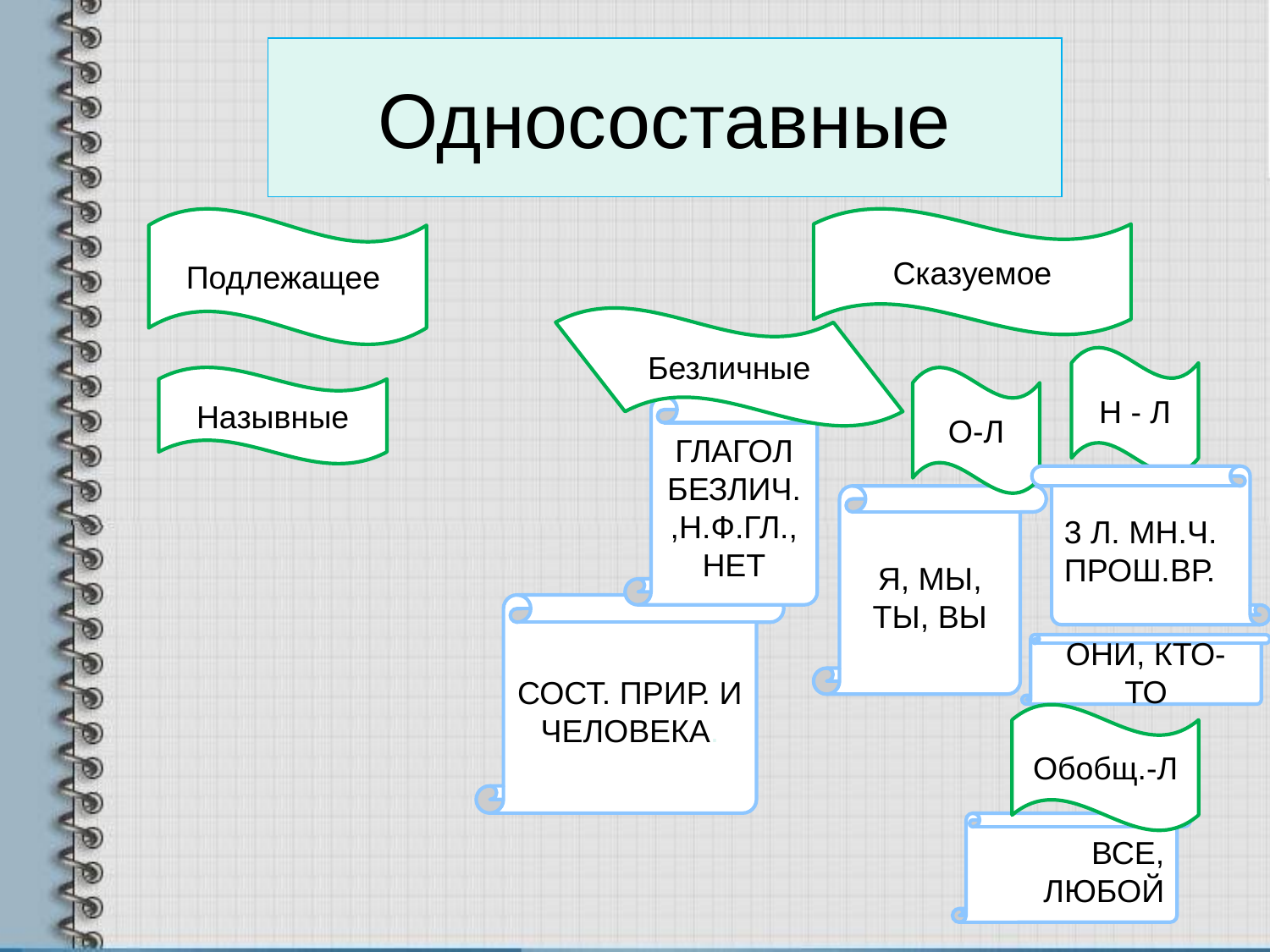

# Односоставные

Подлежащее
Сказуемое
Безличные
Н - Л
Назывные
О-Л
ГЛАГОЛ БЕЗЛИЧ.,Н.Ф.ГЛ.,НЕТ
3 Л. МН.Ч. ПРОШ.ВР.
Я, МЫ, ТЫ, ВЫ
СОСТ. ПРИР. И ЧЕЛОВЕКА.
ОНИ, КТО- ТО
Обобщ.-Л
ВСЕ, ЛЮБОЙ